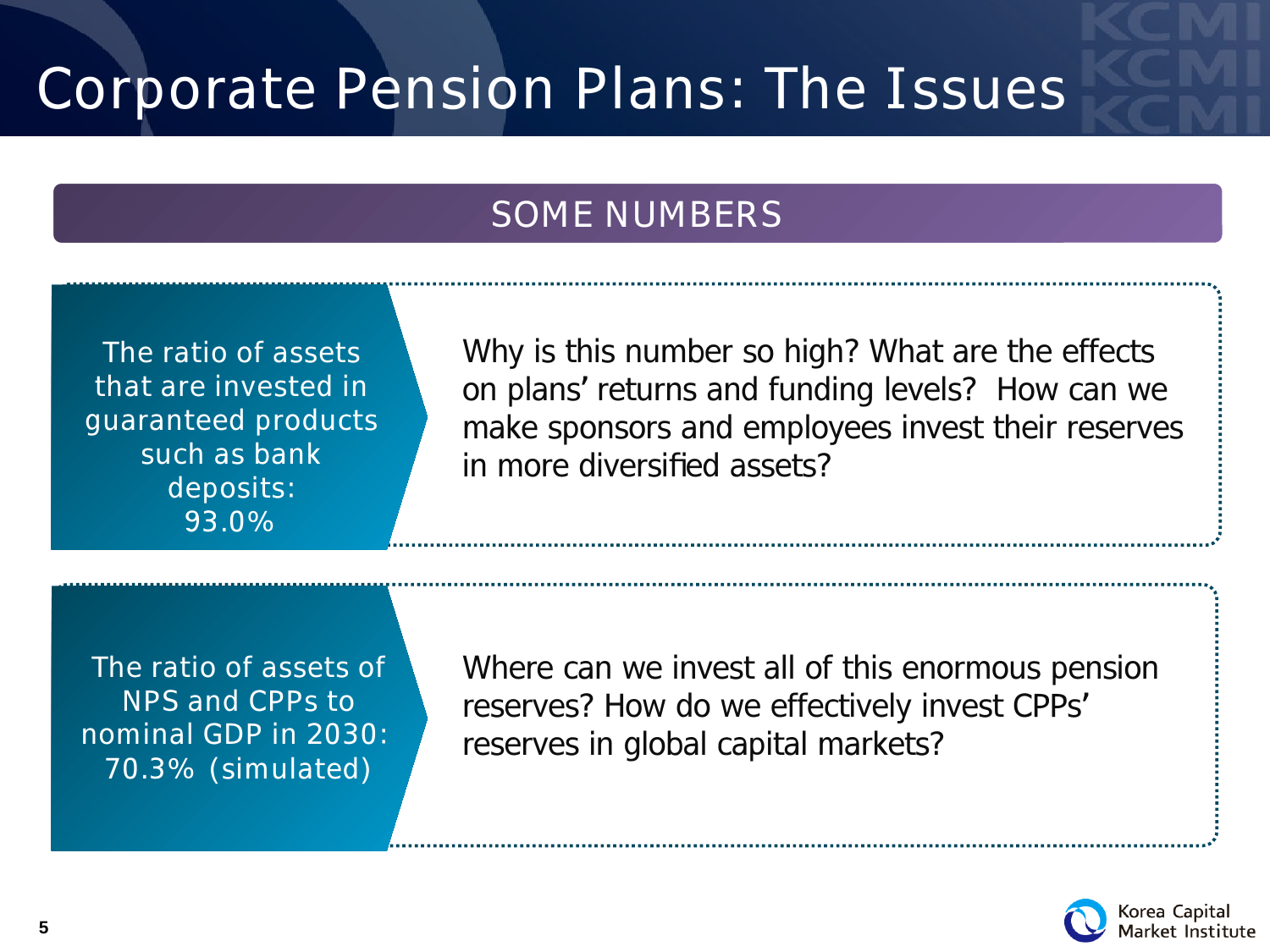

# Corporate Pension Plans: The Issues
 SOME NUMBERS

Why is this number so high? What are the effects on plans’ returns and funding levels?  How can we make sponsors and employees invest their reserves in more diversified assets?
The ratio of assets that are invested in guaranteed products such as bank deposits:
93.0%

Where can we invest all of this enormous pension reserves? How do we effectively invest CPPs’ reserves in global capital markets?
The ratio of assets of NPS and CPPs to nominal GDP in 2030:
70.3% (simulated)
5